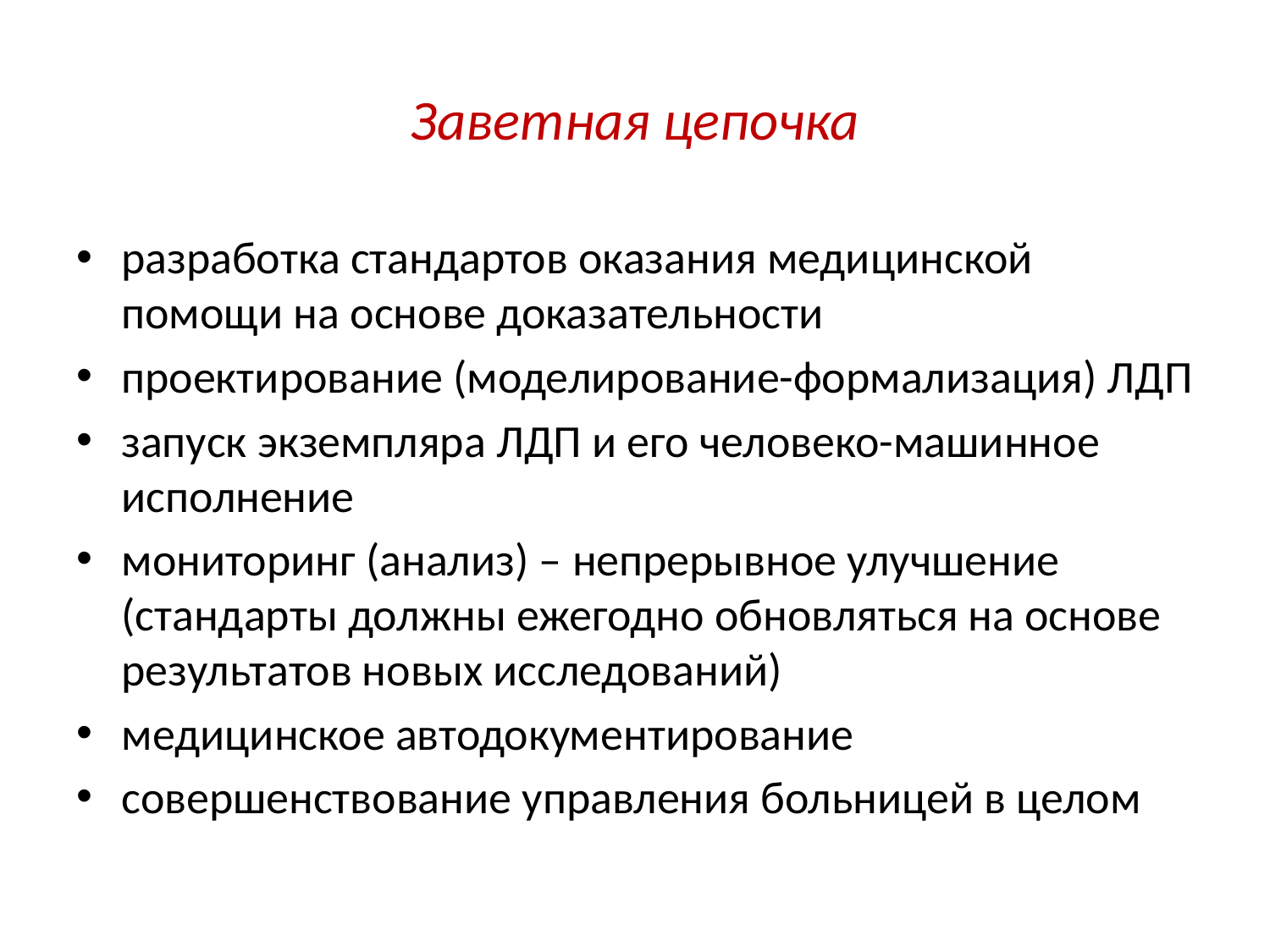

# Заветная цепочка
разработка стандартов оказания медицинской помощи на основе доказательности
проектирование (моделирование-формализация) ЛДП
запуск экземпляра ЛДП и его человеко-машинное исполнение
мониторинг (анализ) – непрерывное улучшение (стандарты должны ежегодно обновляться на основе результатов новых исследований)
медицинское автодокументирование
совершенствование управления больницей в целом